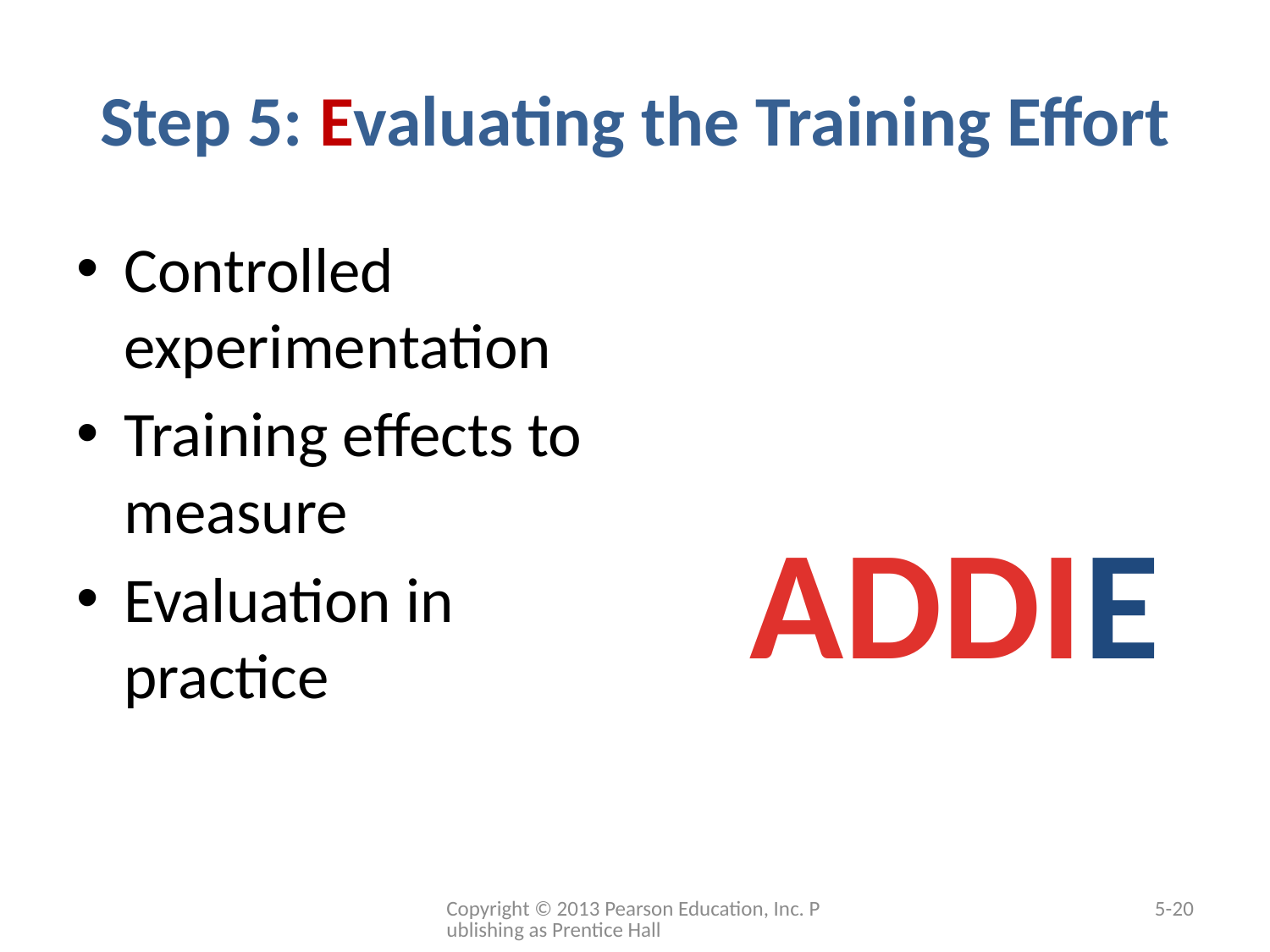

# Step 5: Evaluating the Training Effort
Controlled experimentation
Training effects to measure
Evaluation in practice
ADDIE
Copyright © 2013 Pearson Education, Inc. Publishing as Prentice Hall
5-20